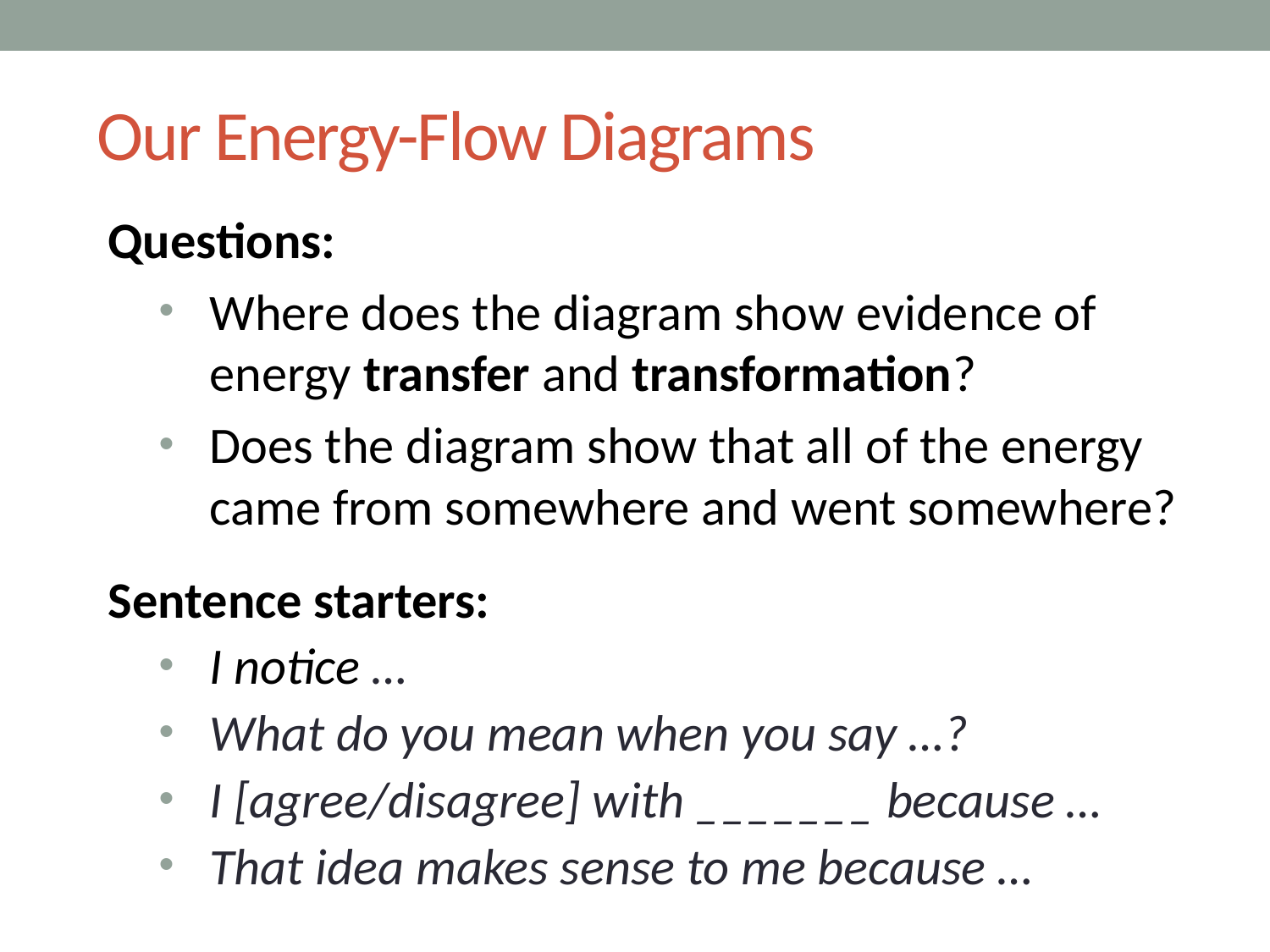

# Our Energy-Flow Diagrams
Questions:
Where does the diagram show evidence of energy transfer and transformation?
Does the diagram show that all of the energy came from somewhere and went somewhere?
Sentence starters:
I notice …
What do you mean when you say …?
I [agree/disagree] with _______ because …
That idea makes sense to me because …